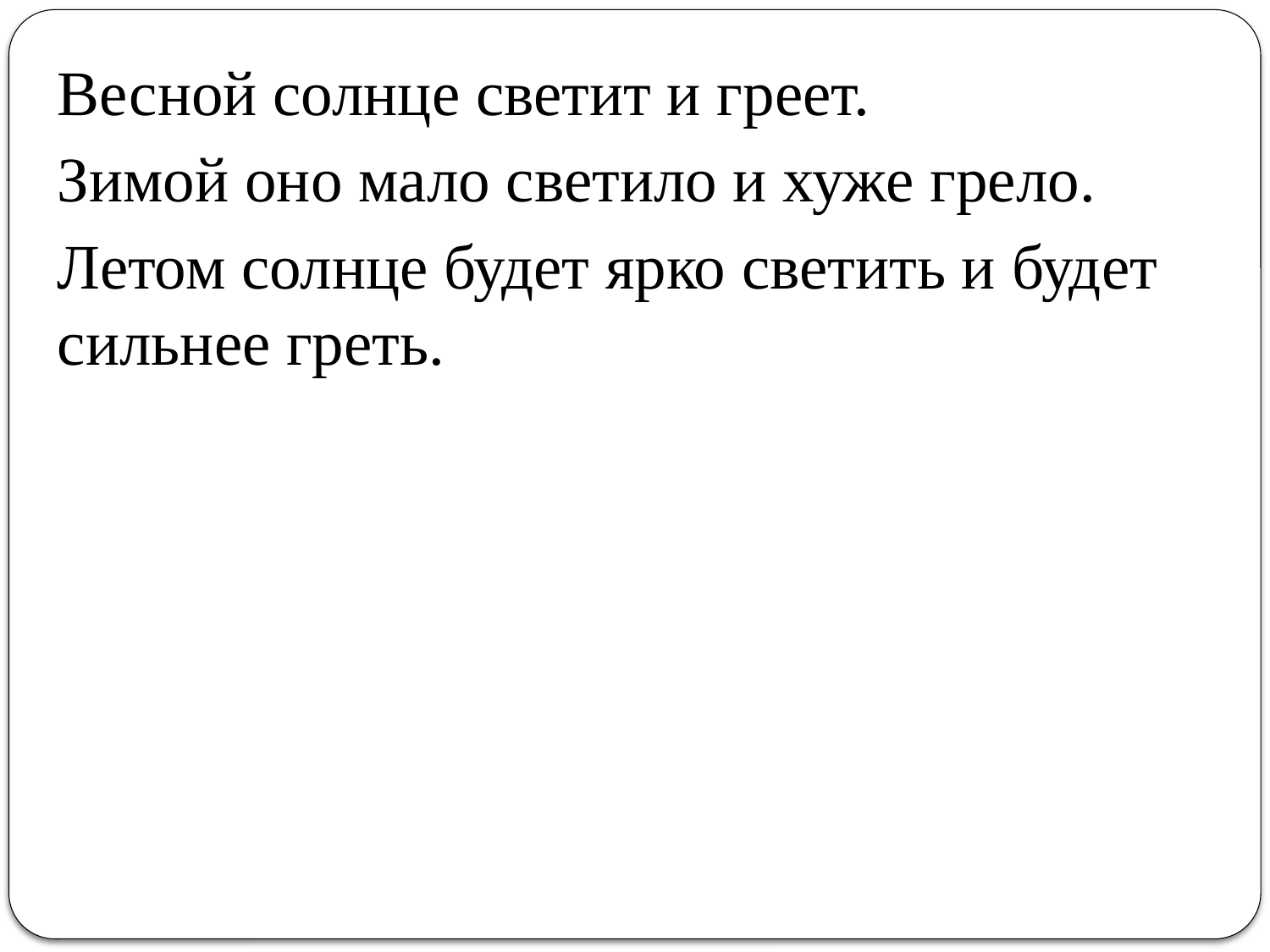

Весной солнце светит и греет.
Зимой оно мало светило и хуже грело.
Летом солнце будет ярко светить и будет сильнее греть.